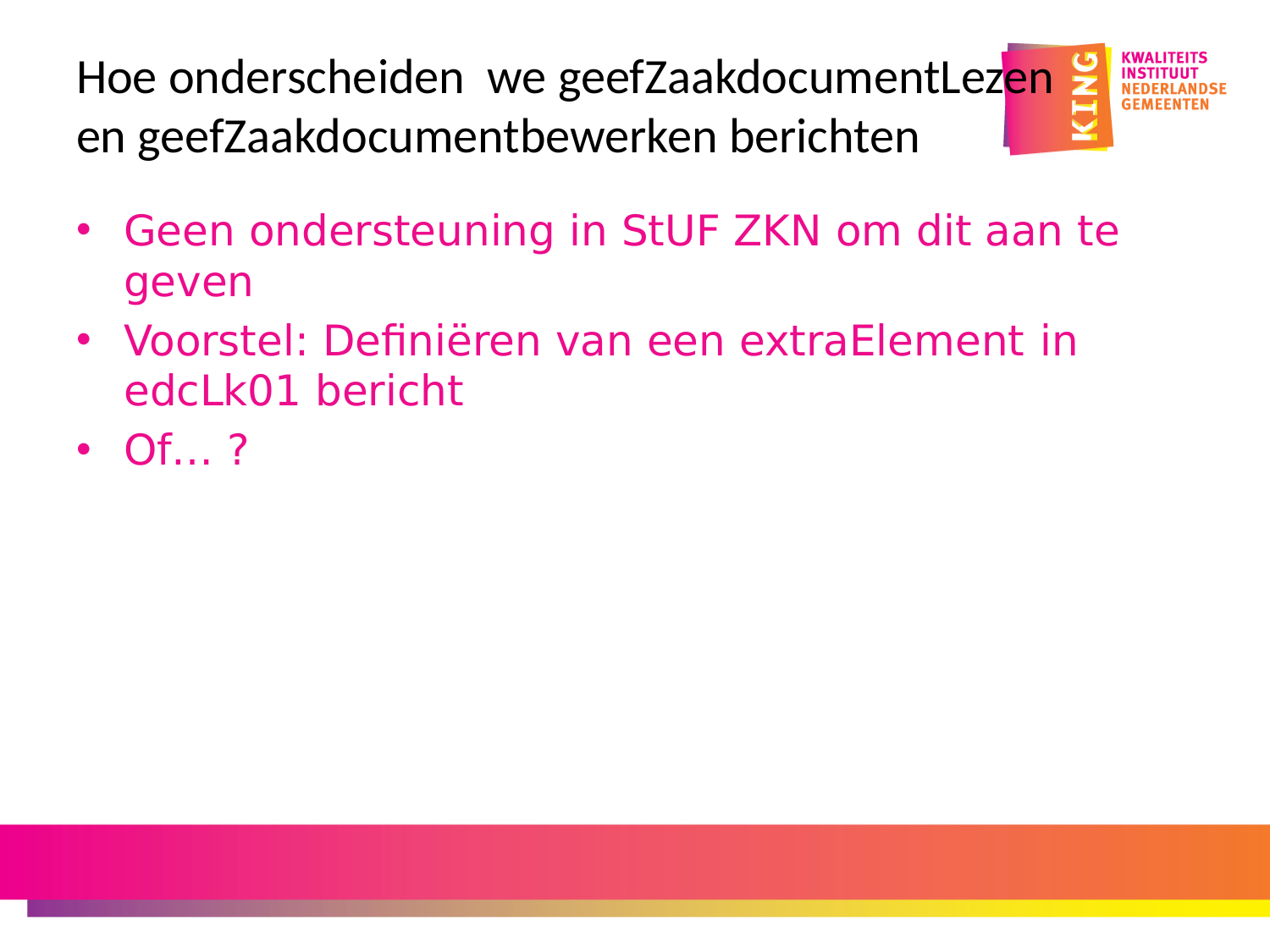

# Hoe onderscheiden  we geefZaakdocumentLezen en geefZaakdocumentbewerken berichten
Geen ondersteuning in StUF ZKN om dit aan te geven
Voorstel: Definiëren van een extraElement in edcLk01 bericht
Of… ?